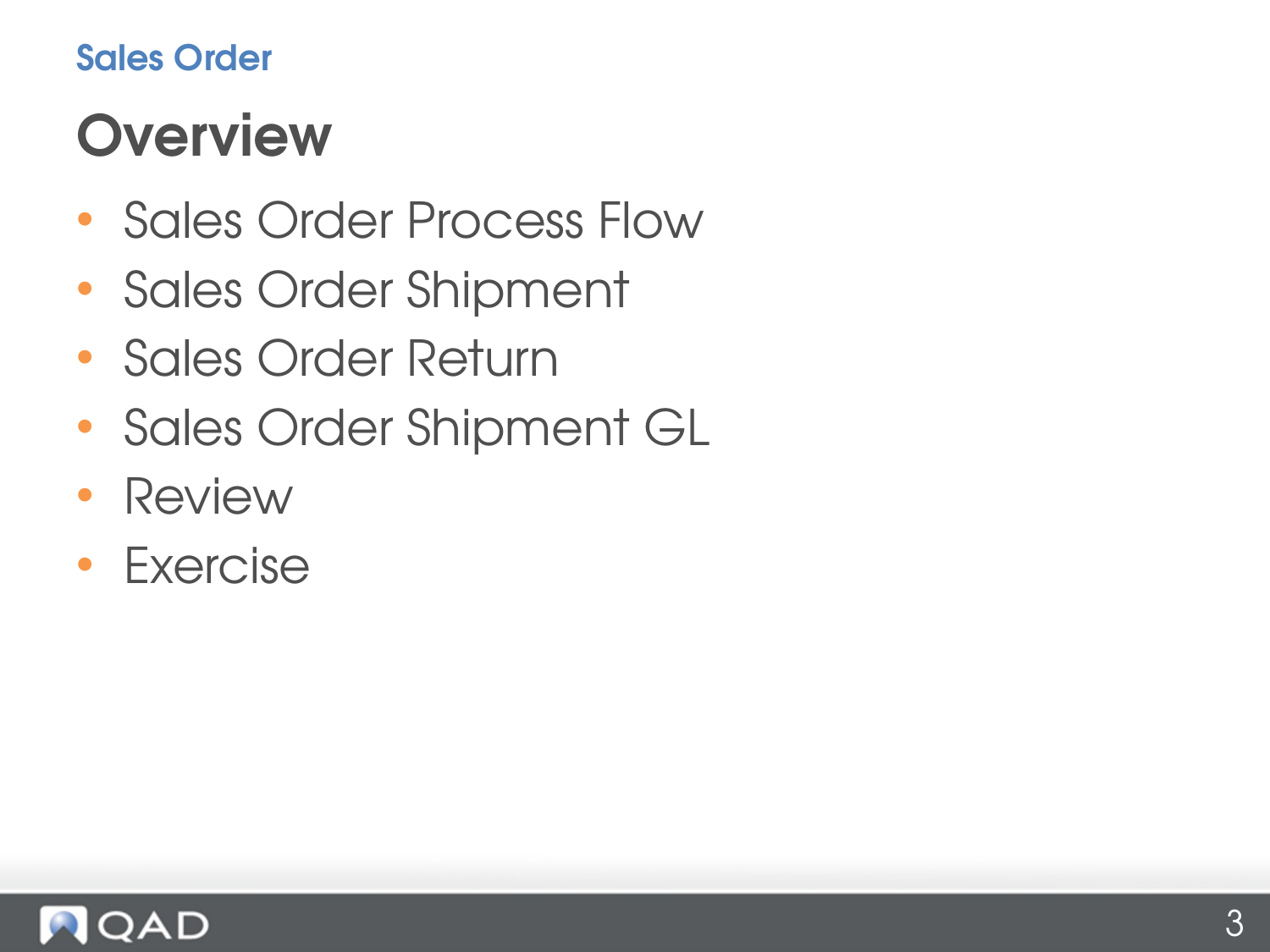

Sales Order
# Overview
Sales Order Process Flow
Sales Order Shipment
Sales Order Return
Sales Order Shipment GL
Review
Exercise
3